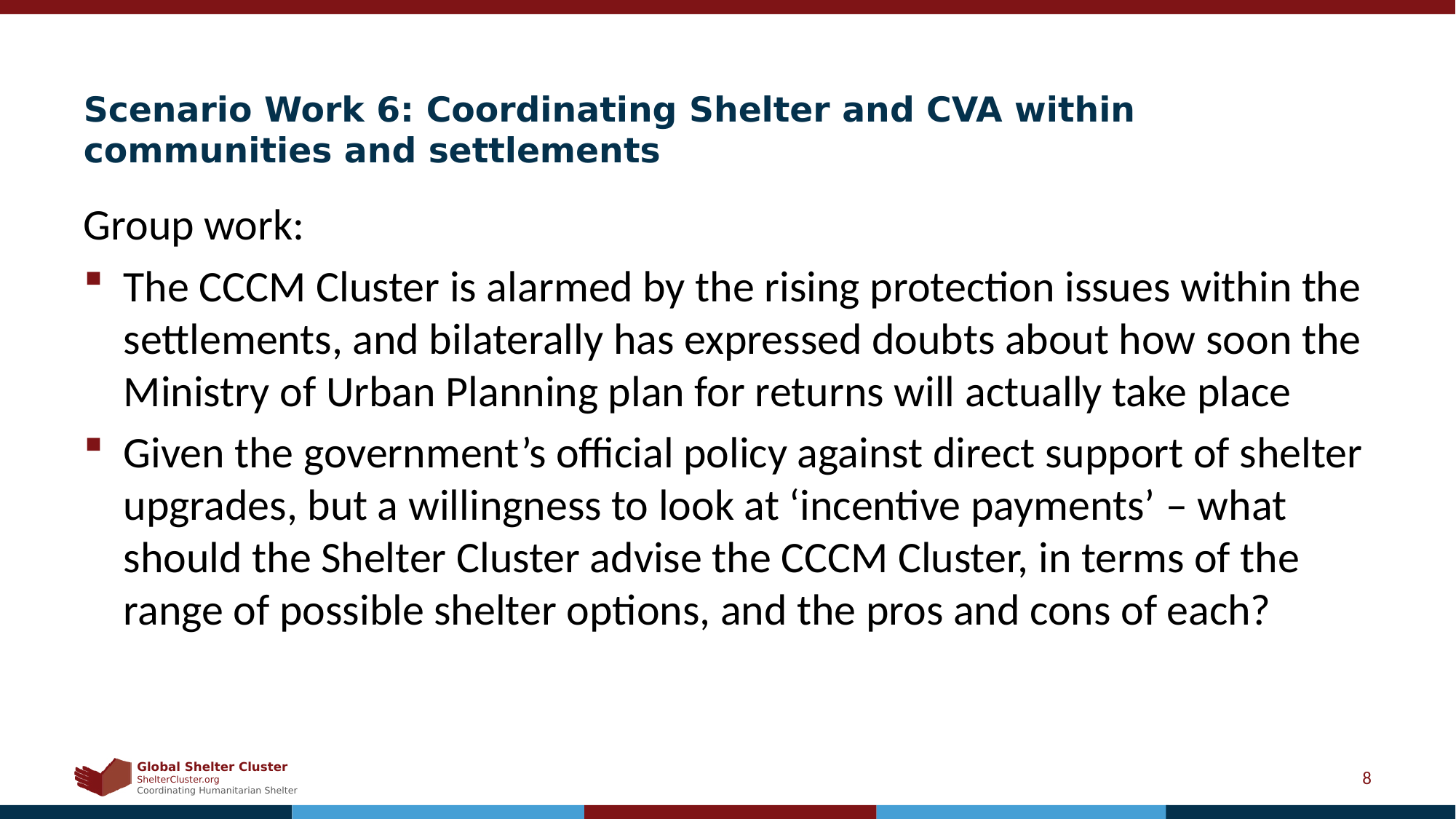

# Scenario Work 6: Coordinating Shelter and CVA within communities and settlements
Group work:
The CCCM Cluster is alarmed by the rising protection issues within the settlements, and bilaterally has expressed doubts about how soon the Ministry of Urban Planning plan for returns will actually take place
Given the government’s official policy against direct support of shelter upgrades, but a willingness to look at ‘incentive payments’ – what should the Shelter Cluster advise the CCCM Cluster, in terms of the range of possible shelter options, and the pros and cons of each?
8